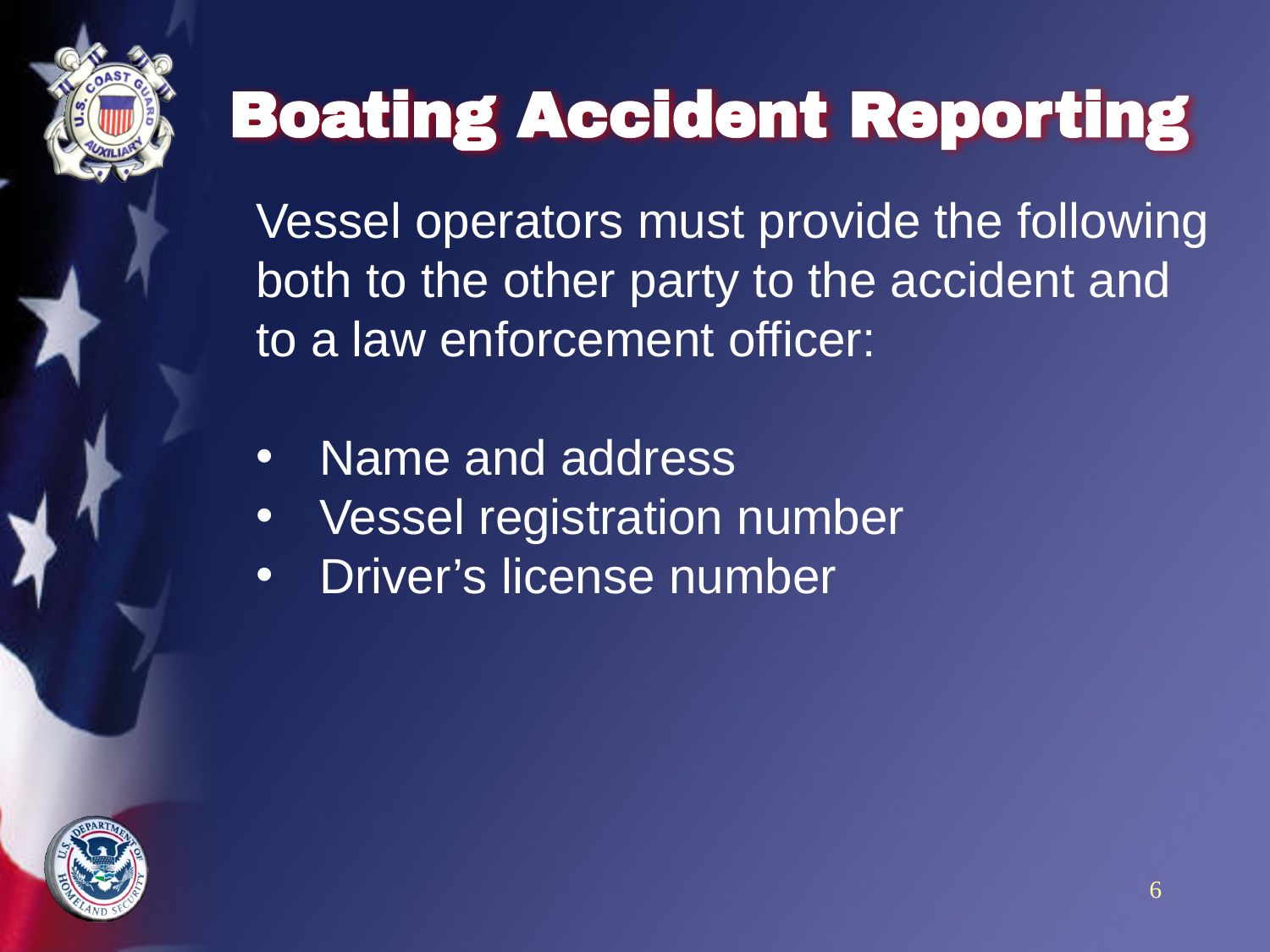

# Boating Accident Reporting
Vessel operators must provide the following both to the other party to the accident and to a law enforcement officer:

Name and address
Vessel registration number
Driver’s license number
6